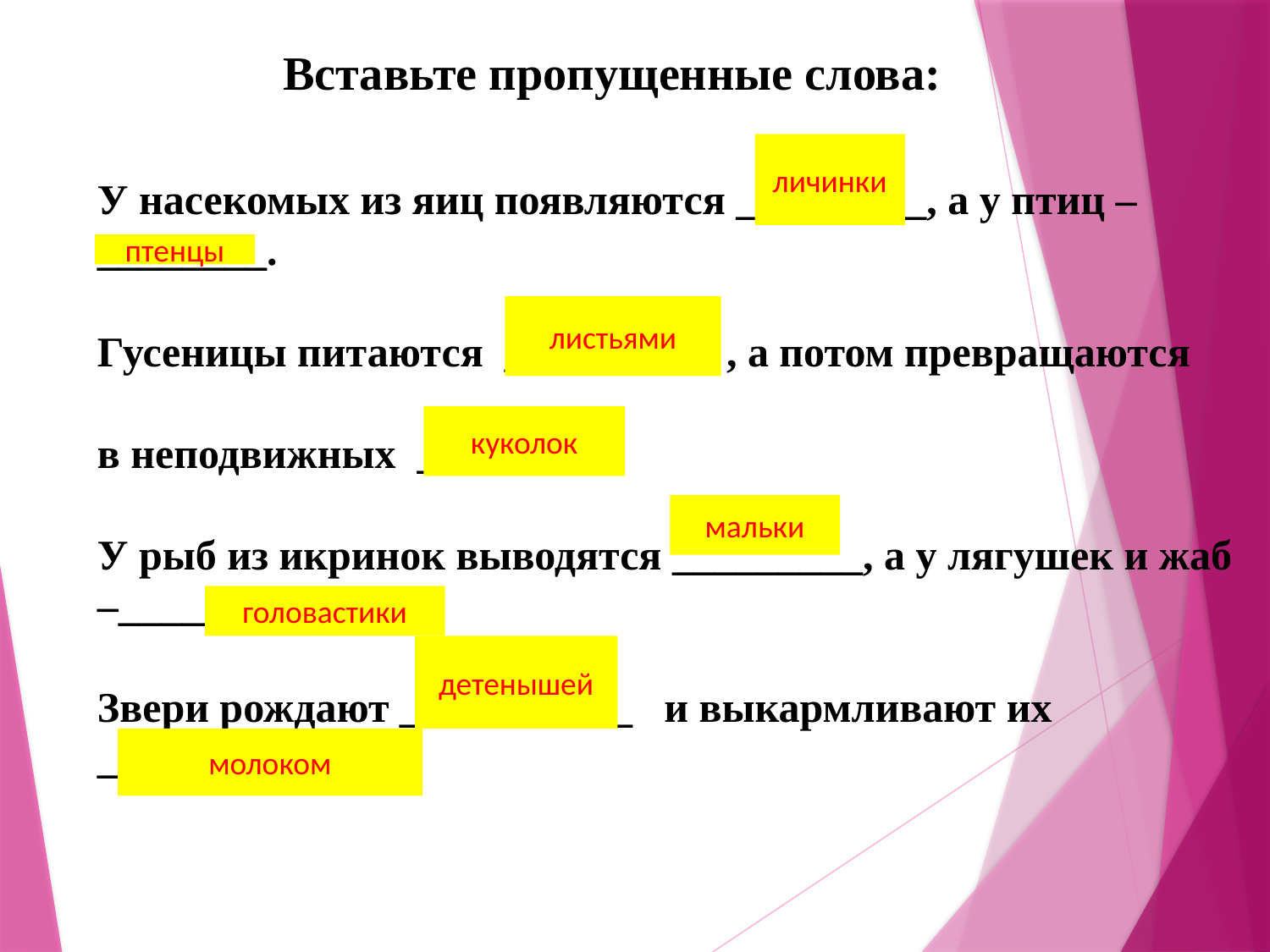

# Вставьте пропущенные слова:
личинки
У насекомых из яиц появляются _________, а у птиц –________.

Гусеницы питаются  _________   , а потом превращаются

в неподвижных  _________.

У рыб из икринок выводятся _________, а у лягушек и жаб –___________ .

Звери рождают ___________   и выкармливают их  _________

птенцы
листьями
куколок
мальки
головастики
детенышей
молоком